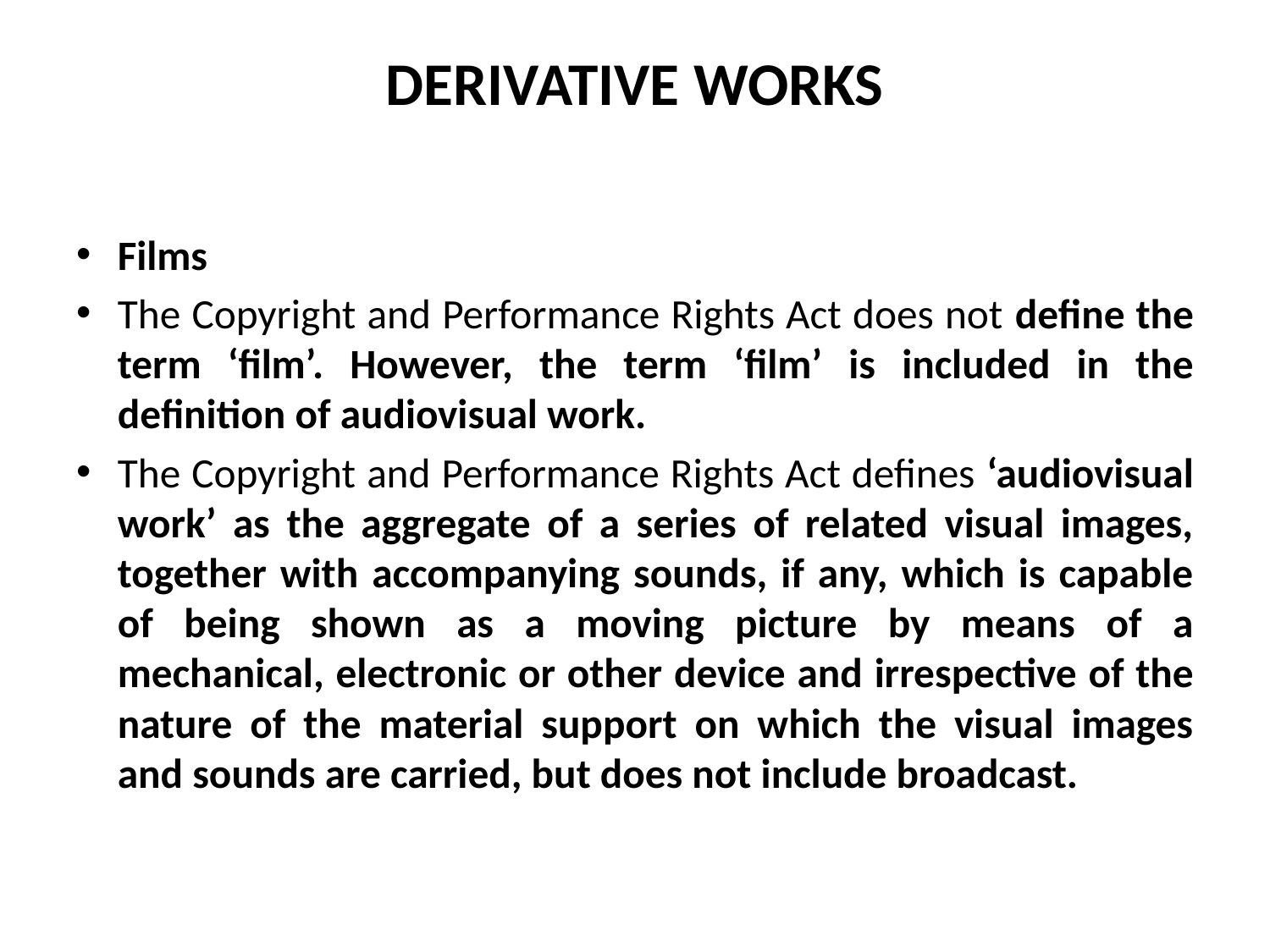

# DERIVATIVE WORKS
Films
The Copyright and Performance Rights Act does not define the term ‘film’. However, the term ‘film’ is included in the definition of audiovisual work.
The Copyright and Performance Rights Act defines ‘audiovisual work’ as the aggregate of a series of related visual images, together with accompanying sounds, if any, which is capable of being shown as a moving picture by means of a mechanical, electronic or other device and irrespective of the nature of the material support on which the visual images and sounds are carried, but does not include broadcast.